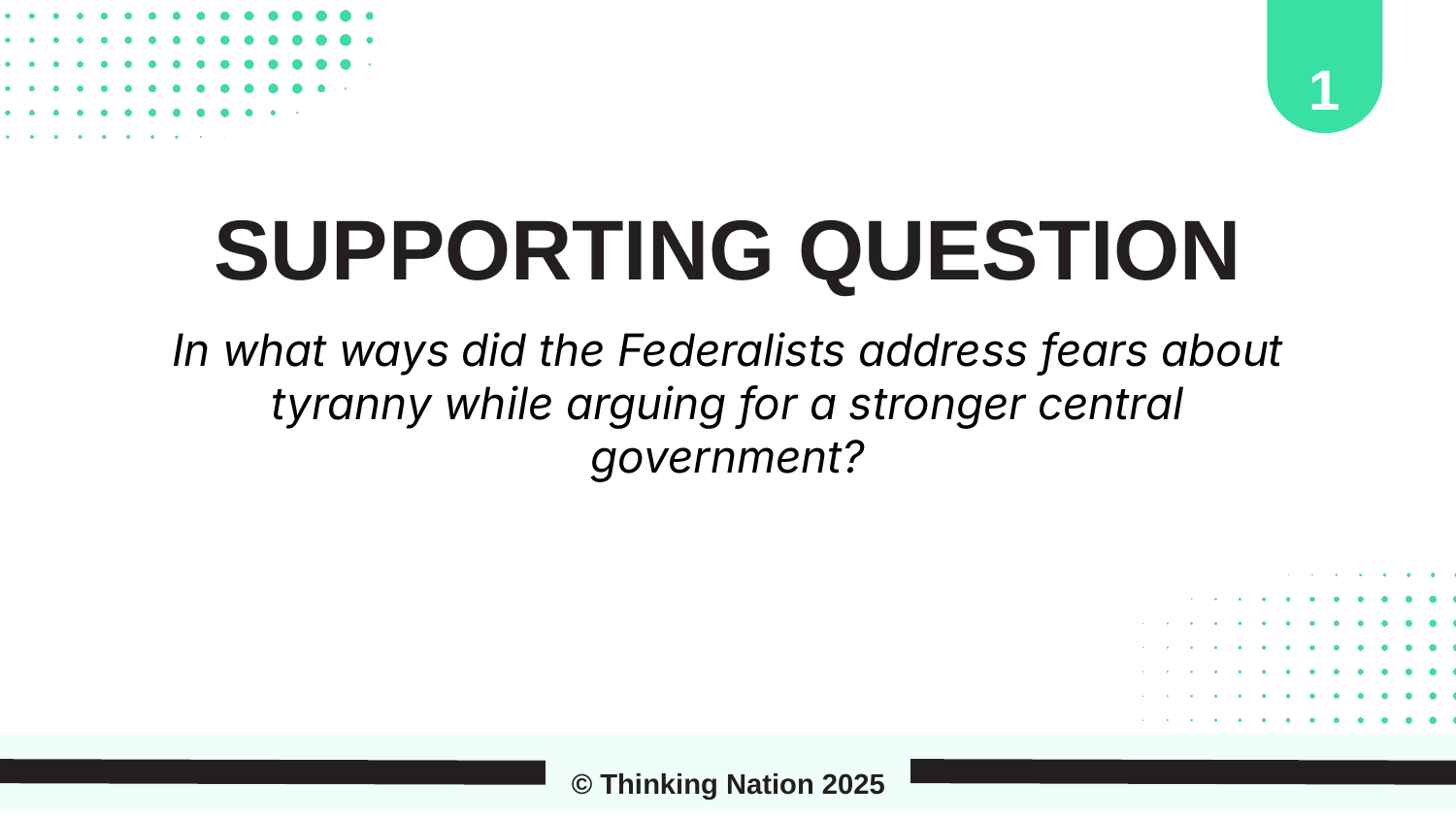

1
SUPPORTING QUESTION
In what ways did the Federalists address fears about tyranny while arguing for a stronger central government?

© Thinking Nation 2025